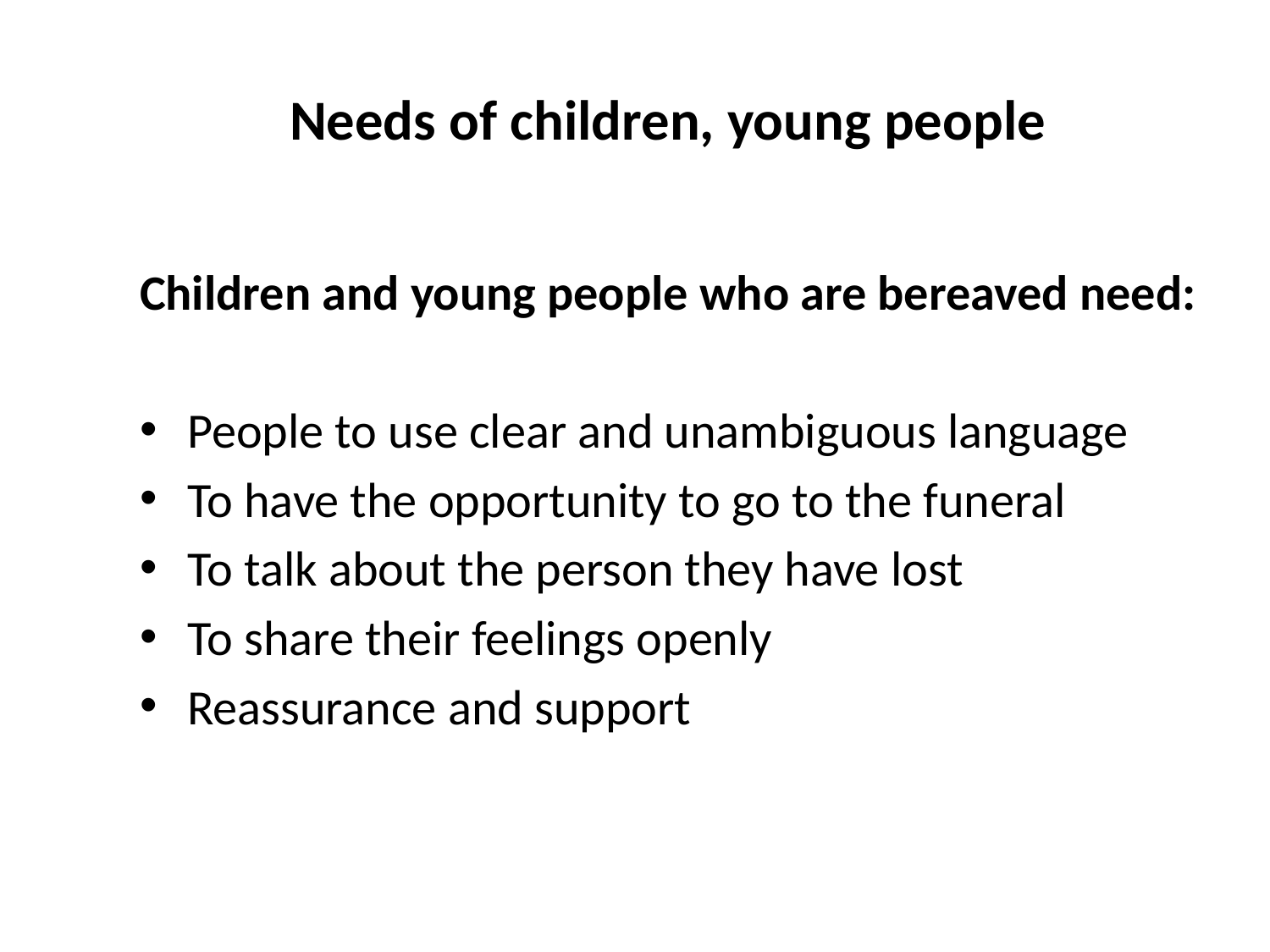

Needs of children, young people
Children and young people who are bereaved need:

People to use clear and unambiguous language
To have the opportunity to go to the funeral
To talk about the person they have lost
To share their feelings openly
Reassurance and support